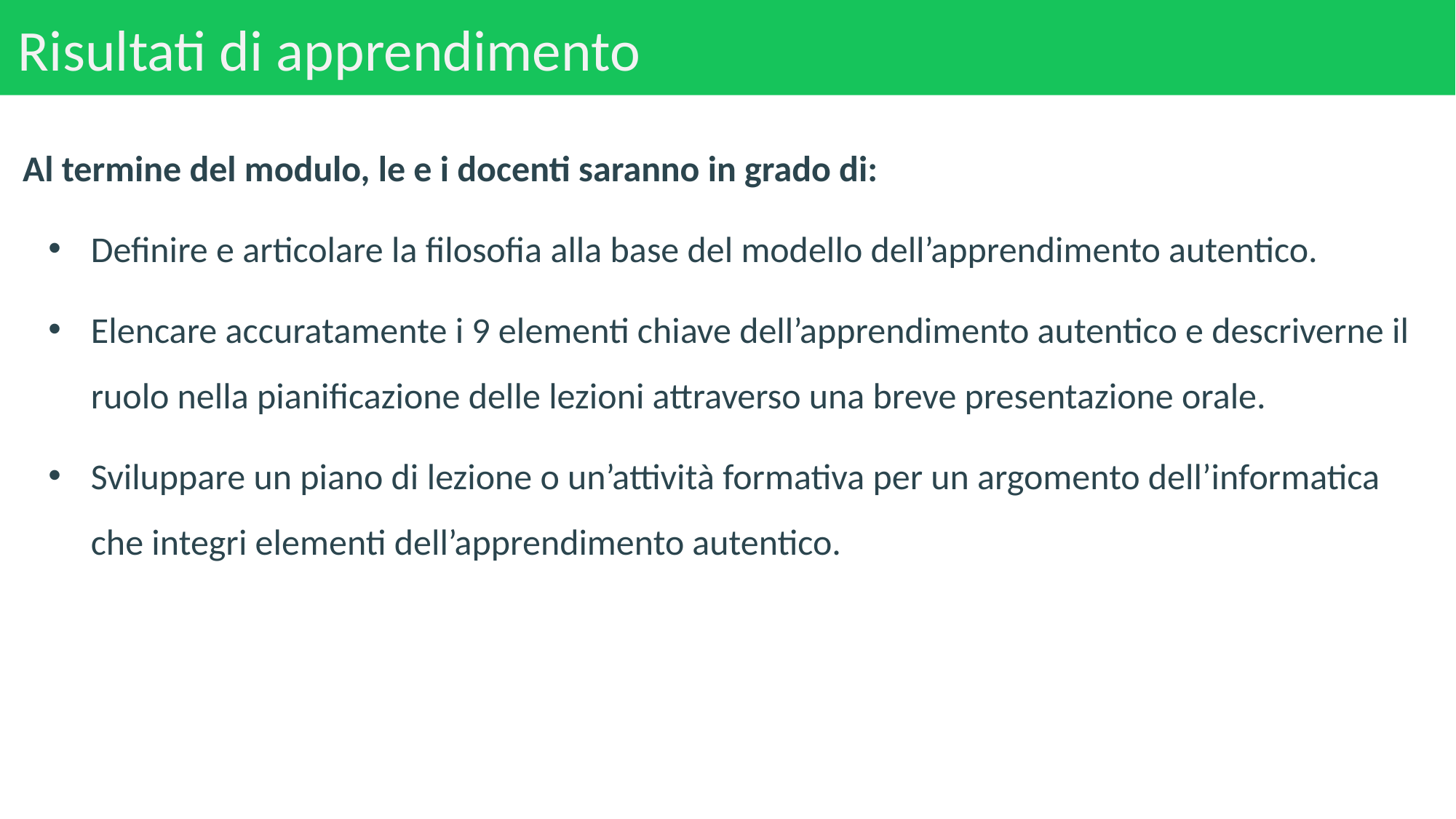

# Risultati di apprendimento
Al termine del modulo, le e i docenti saranno in grado di:
Definire e articolare la filosofia alla base del modello dell’apprendimento autentico.
Elencare accuratamente i 9 elementi chiave dell’apprendimento autentico e descriverne il ruolo nella pianificazione delle lezioni attraverso una breve presentazione orale.
Sviluppare un piano di lezione o un’attività formativa per un argomento dell’informatica che integri elementi dell’apprendimento autentico.